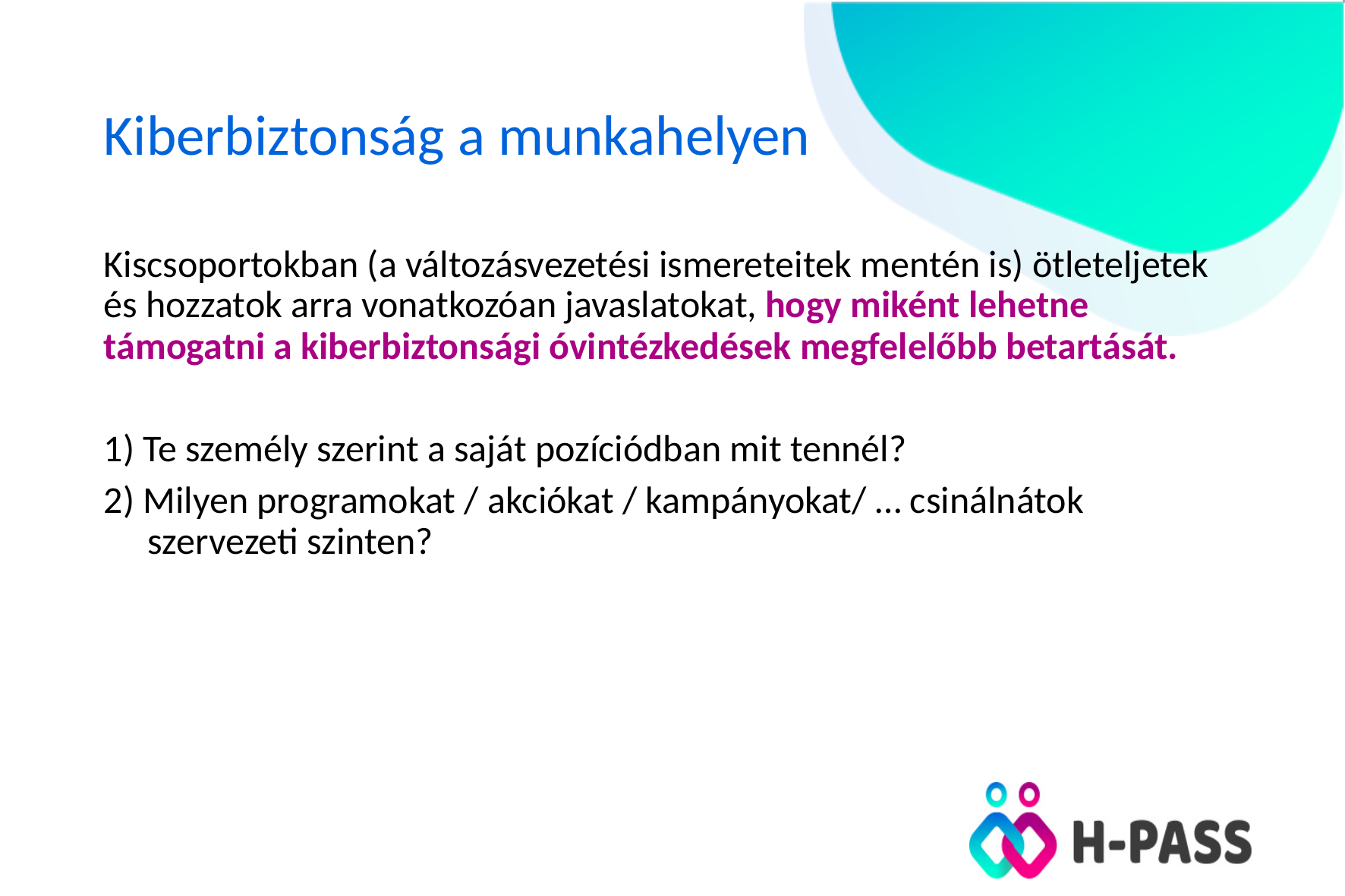

# Kiberbiztonság a munkahelyen
Kiscsoportokban (a változásvezetési ismereteitek mentén is) ötleteljetek és hozzatok arra vonatkozóan javaslatokat, hogy miként lehetne támogatni a kiberbiztonsági óvintézkedések megfelelőbb betartását.

1) Te személy szerint a saját pozíciódban mit tennél?
2) Milyen programokat / akciókat / kampányokat/ … csinálnátok szervezeti szinten?